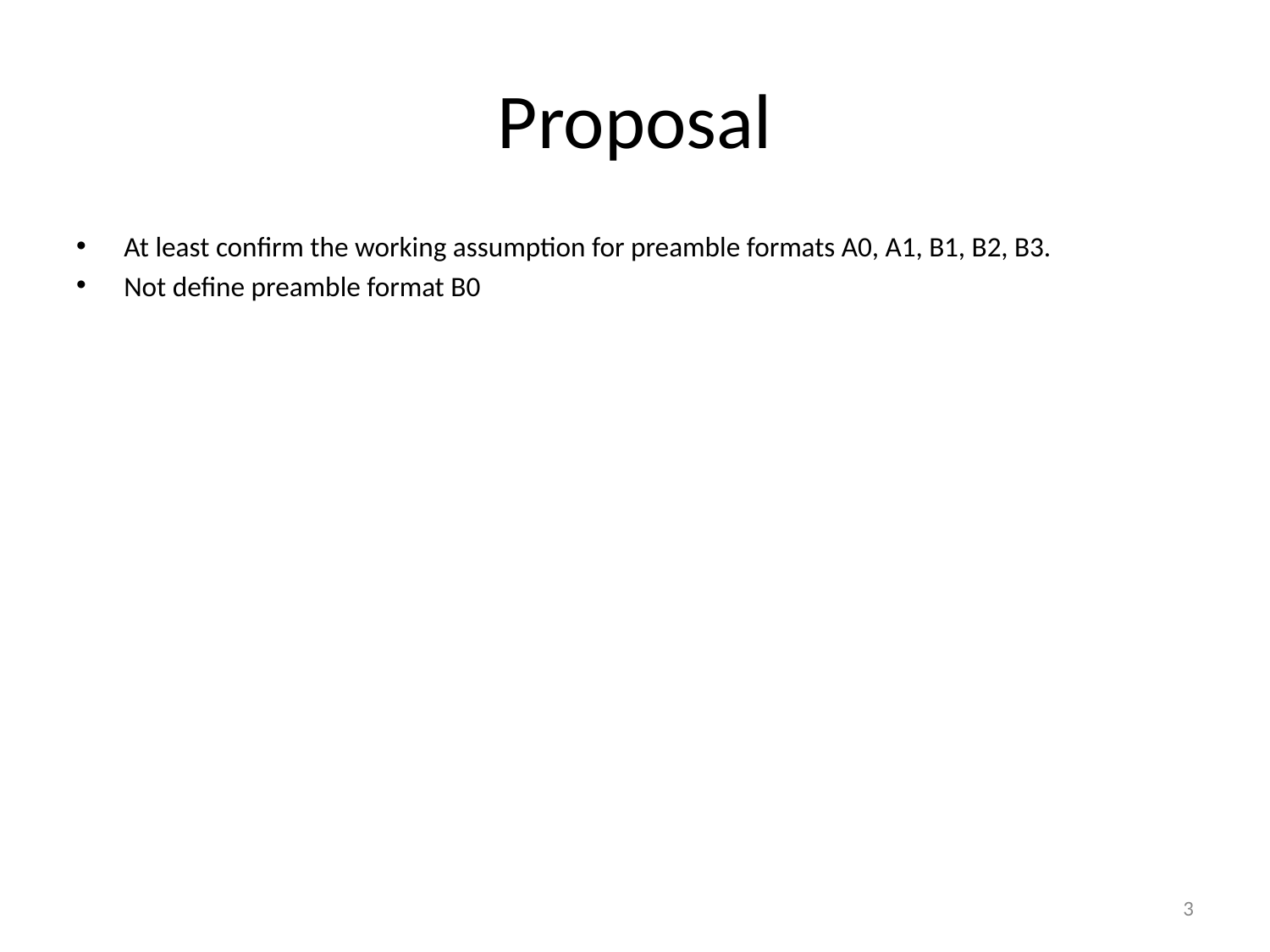

# Proposal
At least confirm the working assumption for preamble formats A0, A1, B1, B2, B3.
Not define preamble format B0
3